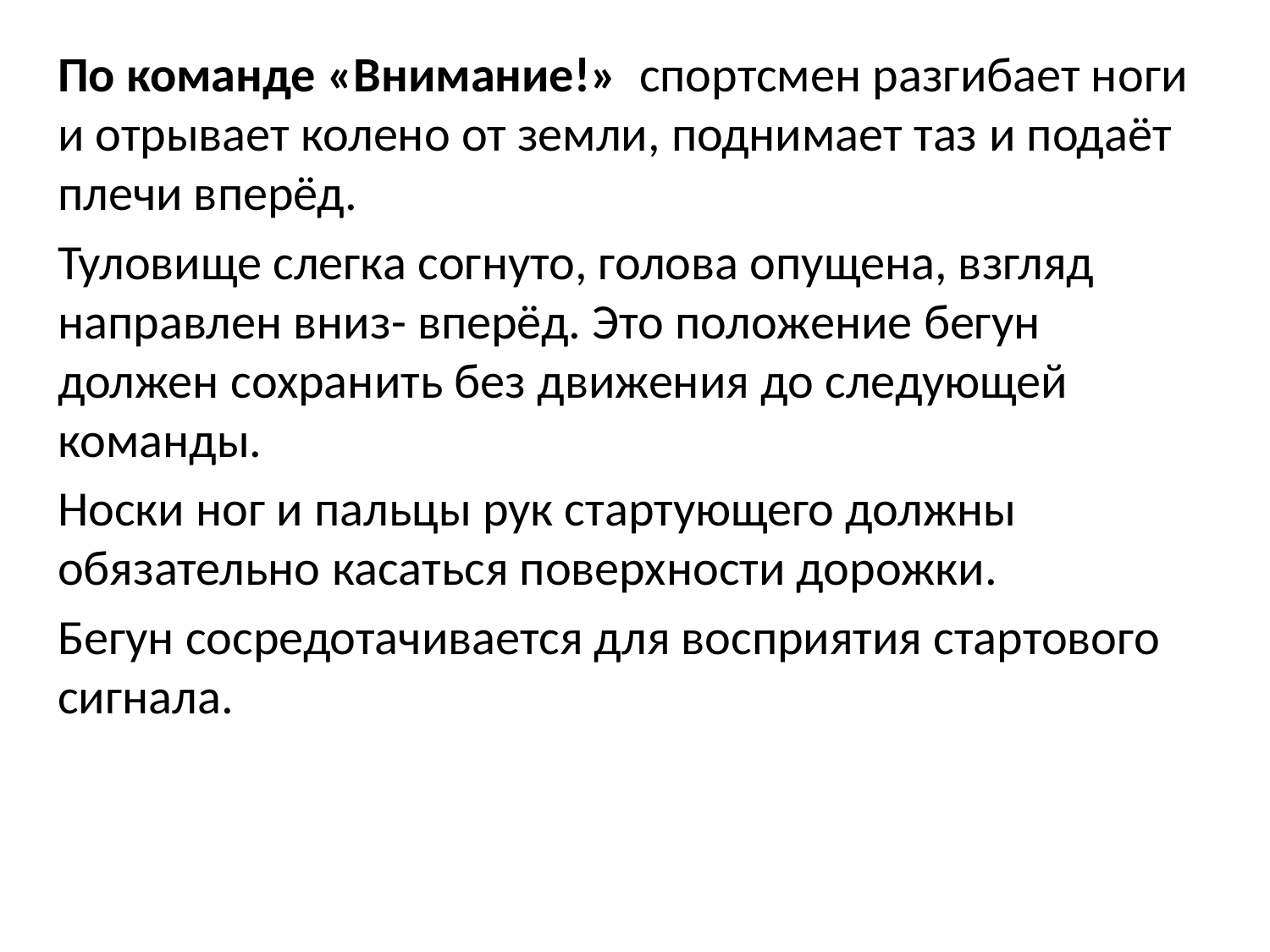

По команде «Внимание!»  спортсмен разгибает ноги и отрывает колено от земли, поднимает таз и подаёт плечи вперёд.
Туловище слегка согнуто, голова опущена, взгляд направлен вниз- вперёд. Это положение бегун должен сохранить без движения до следующей команды.
Носки ног и пальцы рук стартующего должны обязательно касаться поверхности дорожки.
Бегун сосредотачивается для восприятия стартового сигнала.